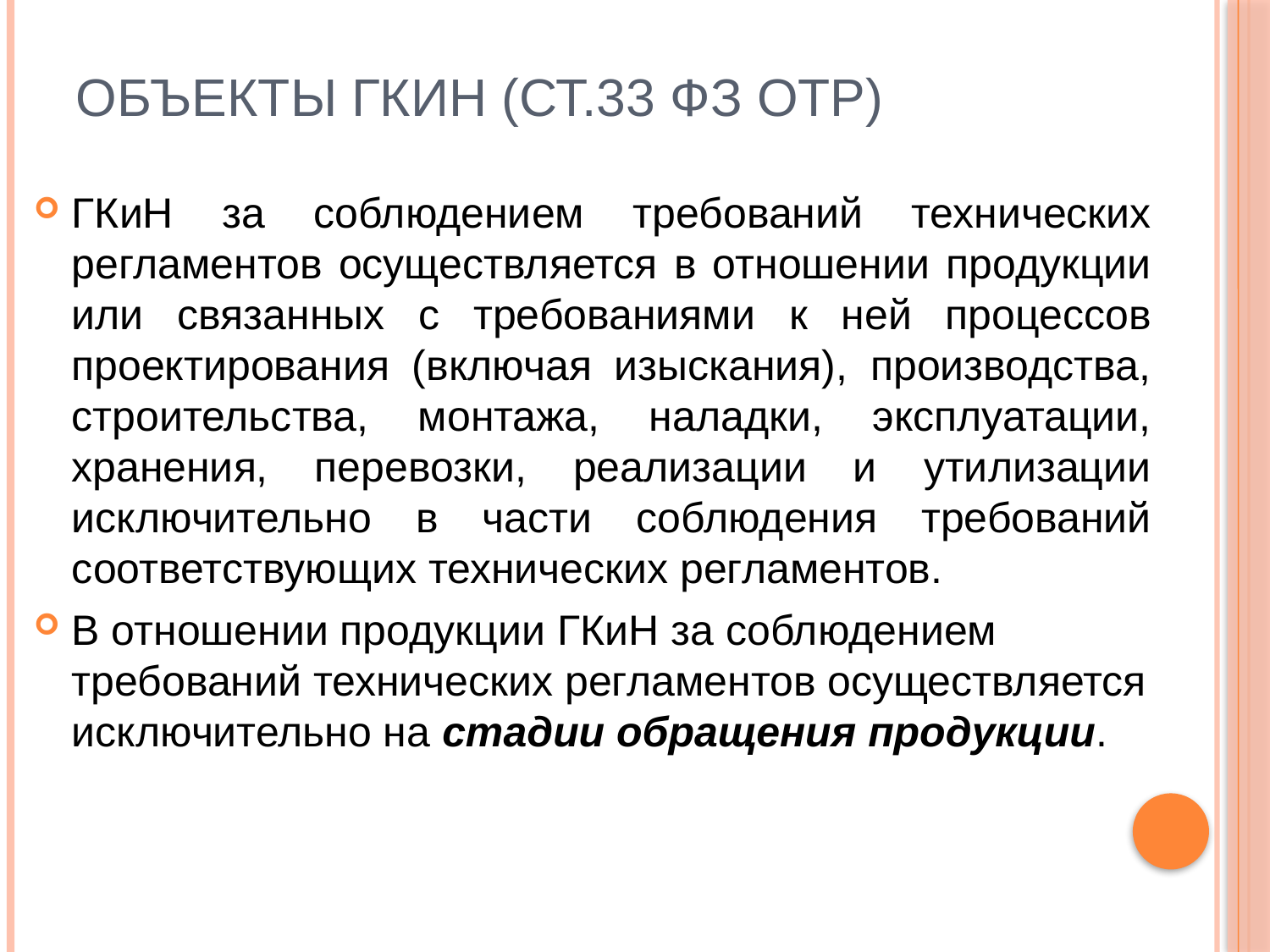

# Объекты ГКиН (ст.33 ФЗ ОТР)
ГКиН за соблюдением требований технических регламентов осуществляется в отношении продукции или связанных с требованиями к ней процессов проектирования (включая изыскания), производства, строительства, монтажа, наладки, эксплуатации, хранения, перевозки, реализации и утилизации исключительно в части соблюдения требований соответствующих технических регламентов.
В отношении продукции ГКиН за соблюдением требований технических регламентов осуществляется исключительно на стадии обращения продукции.